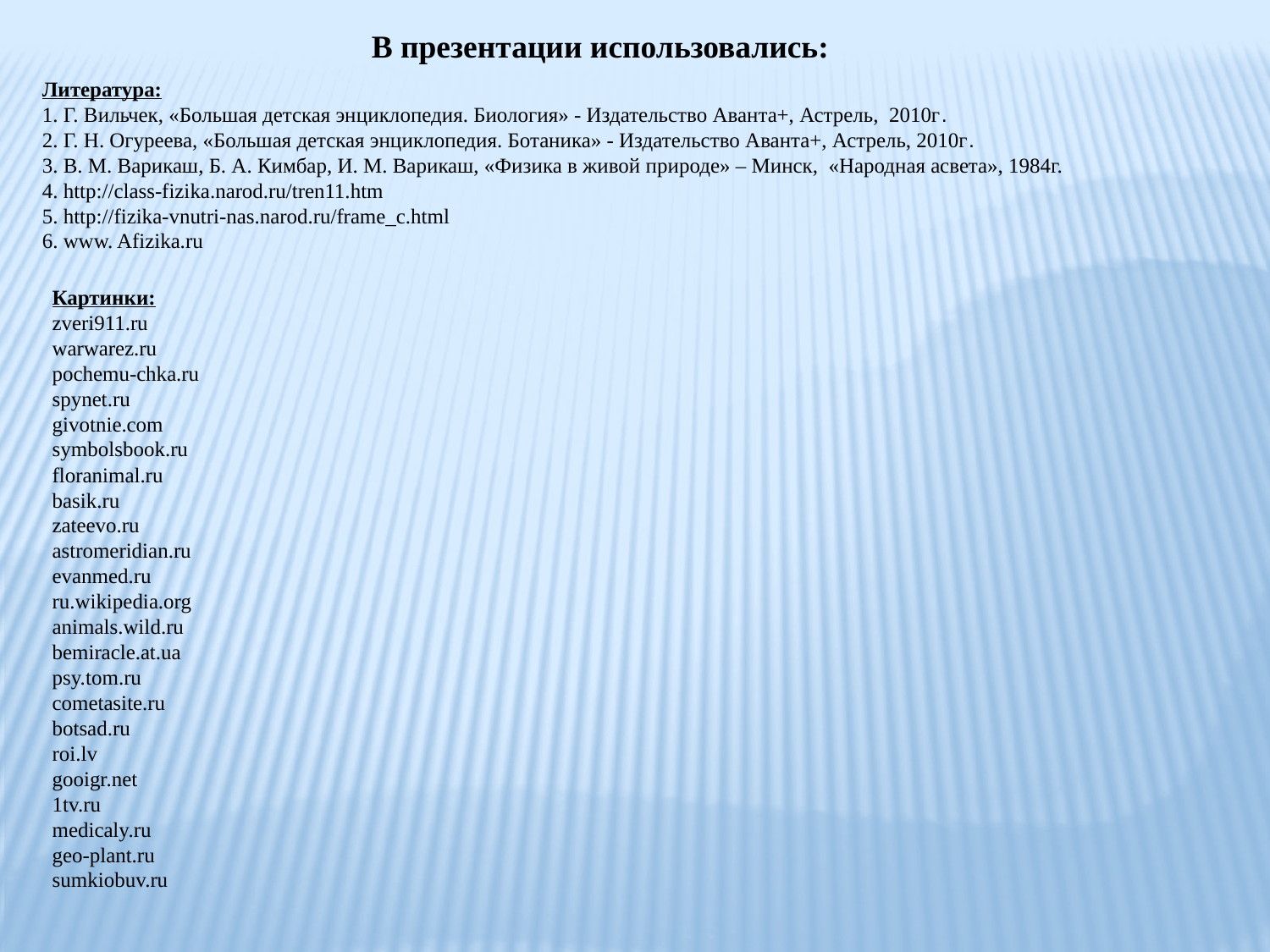

В презентации использовались:
Литература:
1. Г. Вильчек, «Большая детская энциклопедия. Биология» - Издательство Аванта+, Астрель,  2010г.
2. Г. Н. Огуреева, «Большая детская энциклопедия. Ботаника» - Издательство Аванта+, Астрель, 2010г.
3. В. М. Варикаш, Б. А. Кимбар, И. М. Варикаш, «Физика в живой природе» – Минск,  «Народная асвета», 1984г.
4. http://class-fizika.narod.ru/tren11.htm
5. http://fizika-vnutri-nas.narod.ru/frame_c.html
6. www. Afizika.ru

Картинки:
zveri911.ru
warwarez.ru
pochemu-chka.ru
spynet.ru
givotnie.com
symbolsbook.ru
floranimal.ru
basik.ru
zateevo.ru
astromeridian.ru
evanmed.ru
ru.wikipedia.org
animals.wild.ru
bemiracle.at.ua
psy.tom.ru
cometasite.ru
botsad.ru
roi.lv
gooigr.net
1tv.ru
medicaly.ru
geo-plant.ru
sumkiobuv.ru